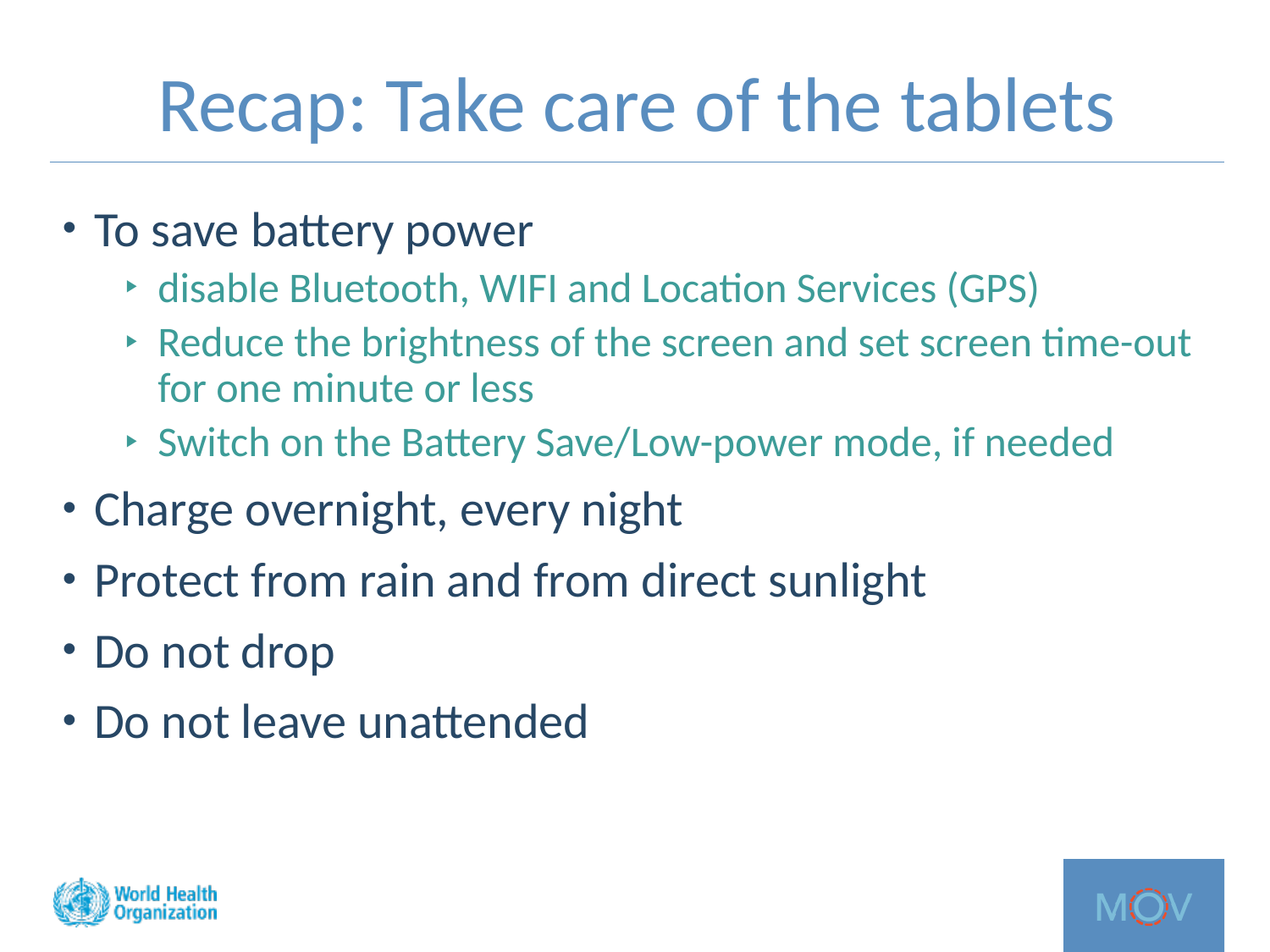

# Recap: Take care of the tablets
To save battery power
disable Bluetooth, WIFI and Location Services (GPS)
Reduce the brightness of the screen and set screen time-out for one minute or less
Switch on the Battery Save/Low-power mode, if needed
Charge overnight, every night
Protect from rain and from direct sunlight
Do not drop
Do not leave unattended